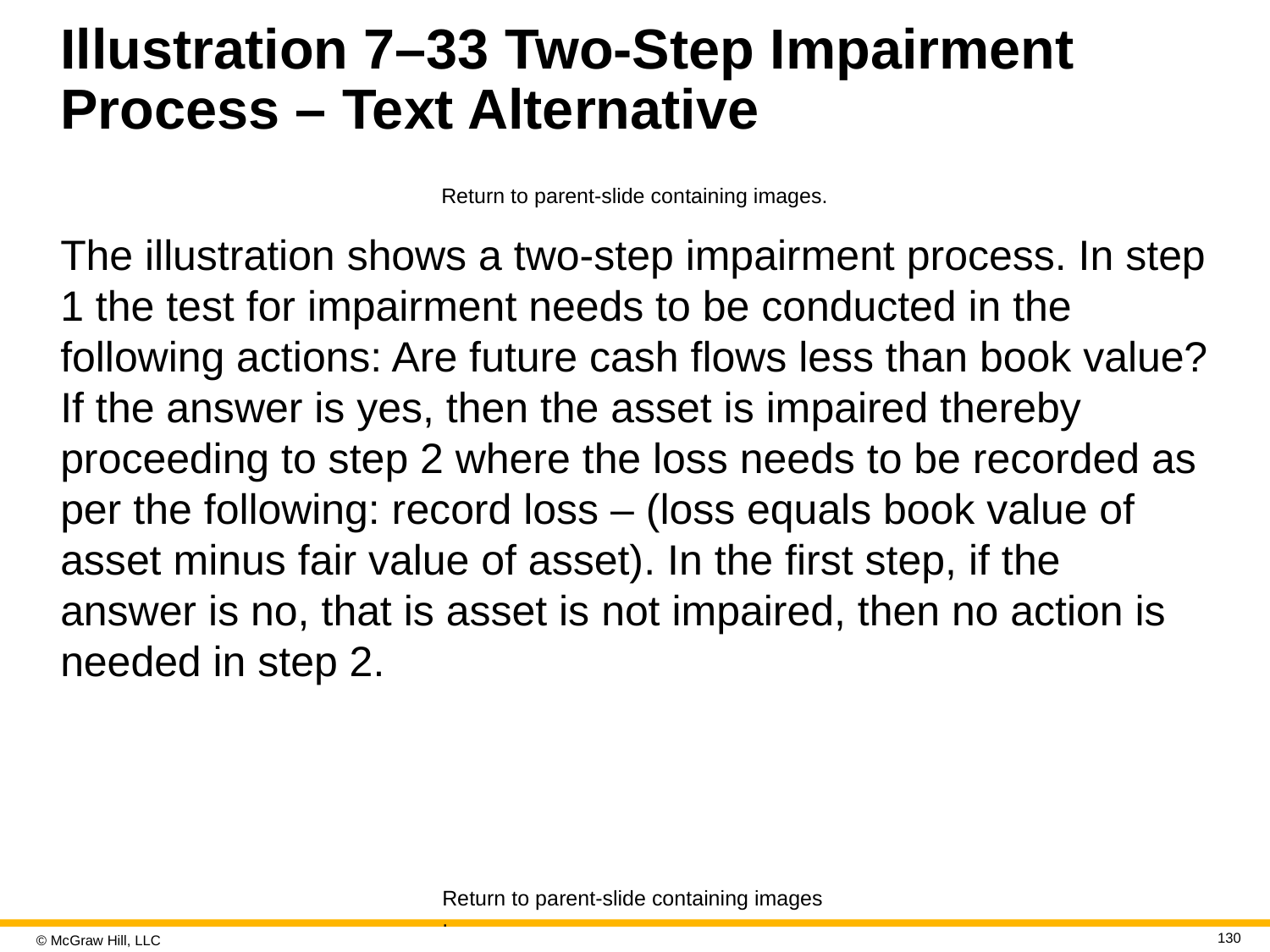

# Illustration 7–33 Two-Step Impairment Process – Text Alternative
Return to parent-slide containing images.
The illustration shows a two-step impairment process. In step 1 the test for impairment needs to be conducted in the following actions: Are future cash flows less than book value? If the answer is yes, then the asset is impaired thereby proceeding to step 2 where the loss needs to be recorded as per the following: record loss – (loss equals book value of asset minus fair value of asset). In the first step, if the answer is no, that is asset is not impaired, then no action is needed in step 2.
Return to parent-slide containing images.
130